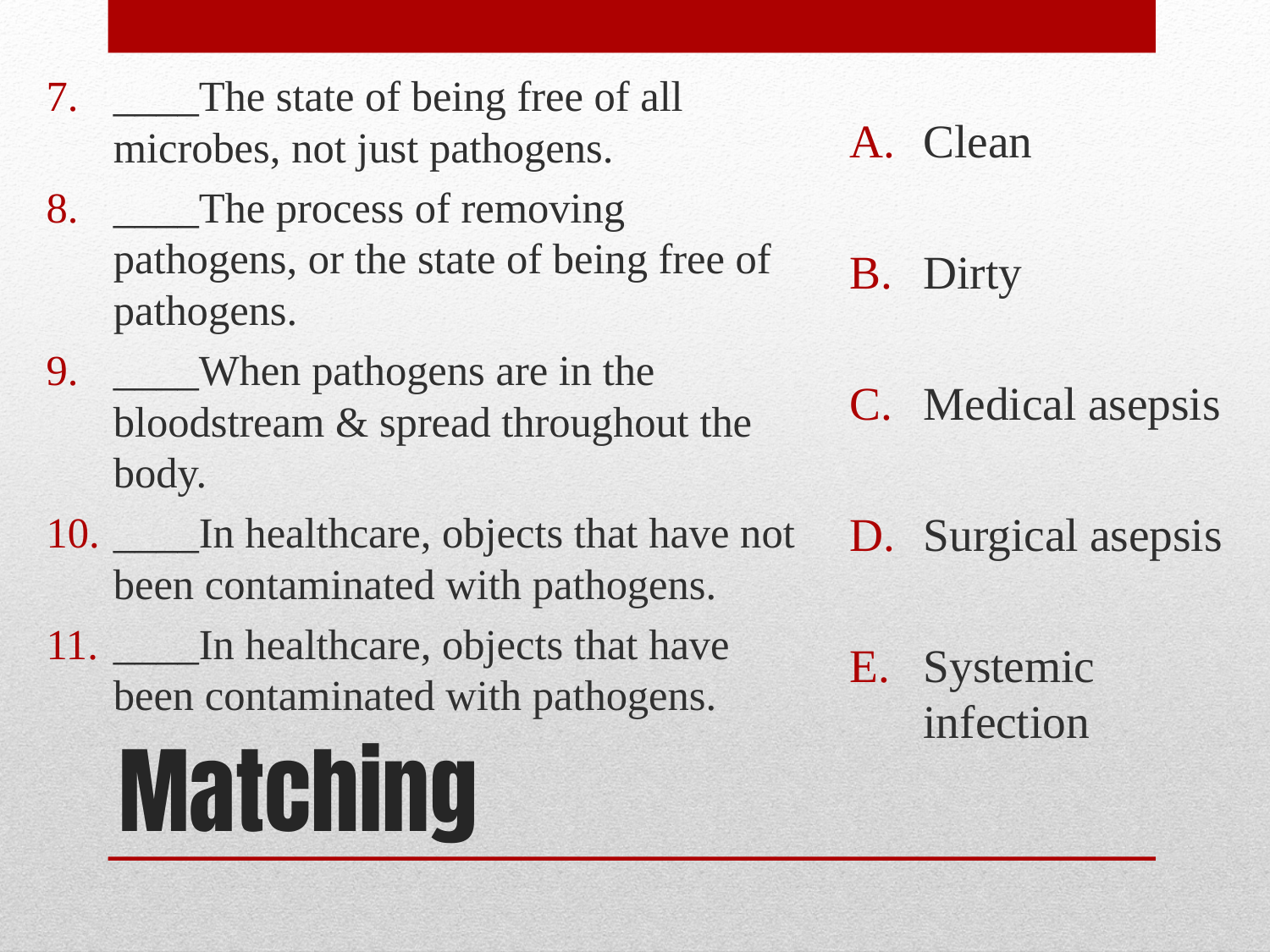

____The state of being free of all microbes, not just pathogens.
____The process of removing pathogens, or the state of being free of pathogens.
____When pathogens are in the bloodstream & spread throughout the body.
____In healthcare, objects that have not been contaminated with pathogens.
____In healthcare, objects that have been contaminated with pathogens.
Clean

Dirty

Medical asepsis

Surgical asepsis

Systemic infection
# Matching